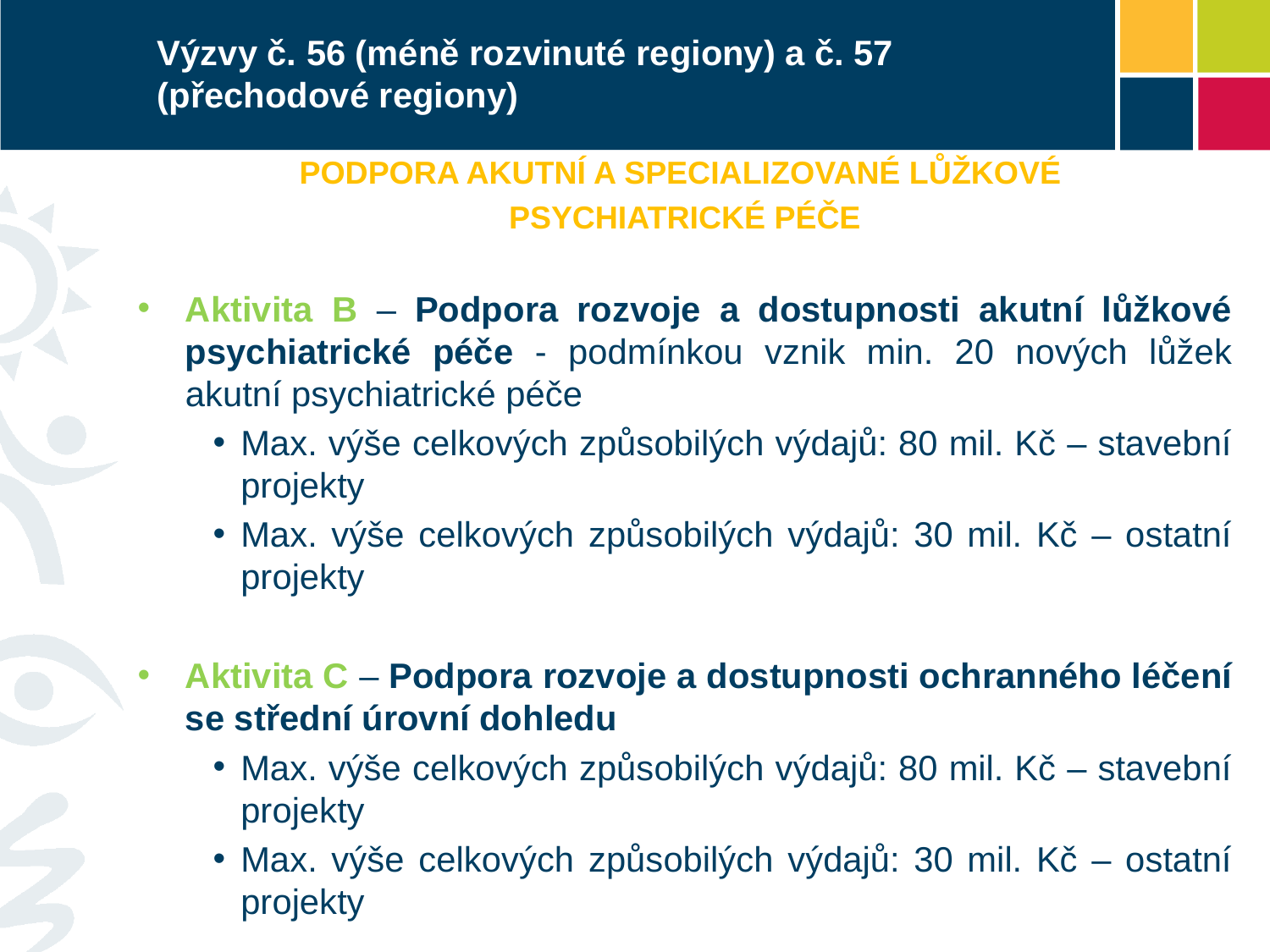

Výzvy č. 56 (méně rozvinuté regiony) a č. 57 (přechodové regiony)
Podpora Akutní a specializované lůžkové
psychiatrické péče

Aktivita B – Podpora rozvoje a dostupnosti akutní lůžkové psychiatrické péče - podmínkou vznik min. 20 nových lůžek akutní psychiatrické péče
Max. výše celkových způsobilých výdajů: 80 mil. Kč – stavební projekty
Max. výše celkových způsobilých výdajů: 30 mil. Kč – ostatní projekty

Aktivita C – Podpora rozvoje a dostupnosti ochranného léčení se střední úrovní dohledu
Max. výše celkových způsobilých výdajů: 80 mil. Kč – stavební projekty
Max. výše celkových způsobilých výdajů: 30 mil. Kč – ostatní projekty

Realizovány projekty PN Opava, PN Jihlava a Národního ústavu pro duševní zdraví,  dále podány projekty FN Olomouc, PN Kroměříž